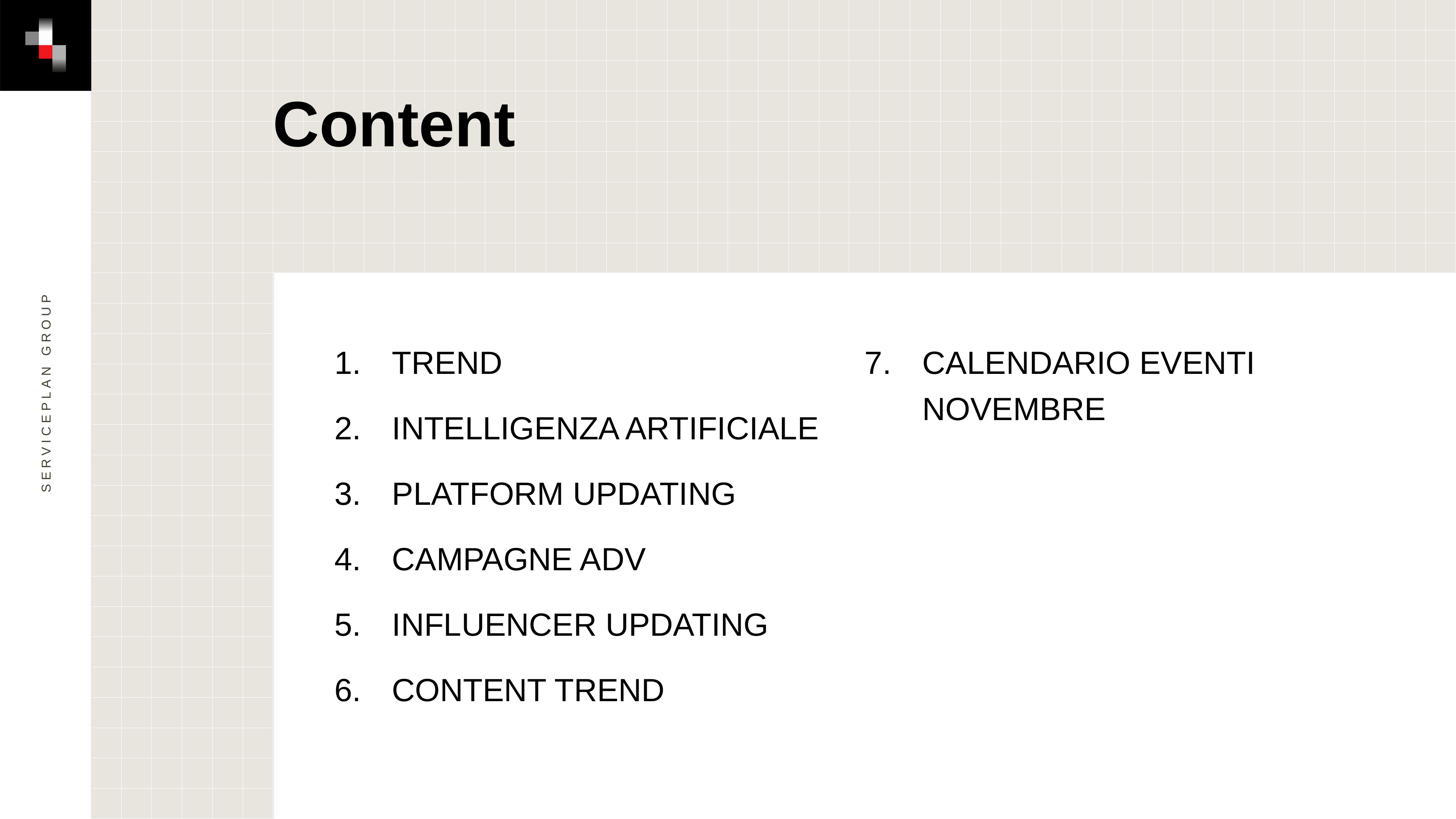

# Content
TREND
INTELLIGENZA ARTIFICIALE
PLATFORM UPDATING
CAMPAGNE ADV
INFLUENCER UPDATING
CONTENT TREND
CALENDARIO EVENTI NOVEMBRE
Serviceplan Group